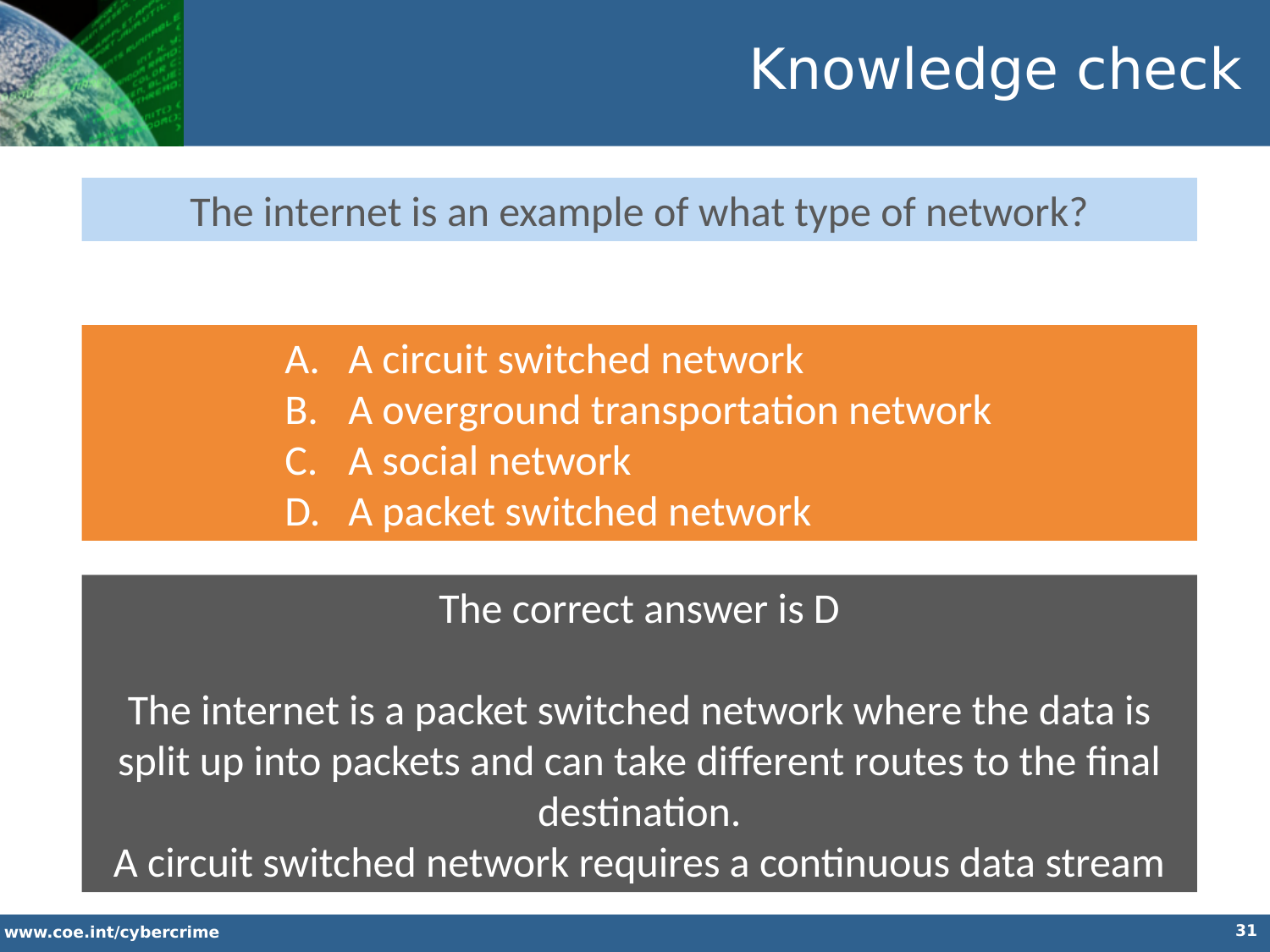

Knowledge check
The internet is an example of what type of network?
A circuit switched network
A overground transportation network
A social network
A packet switched network
The correct answer is D

The internet is a packet switched network where the data is split up into packets and can take different routes to the final destination.
A circuit switched network requires a continuous data stream